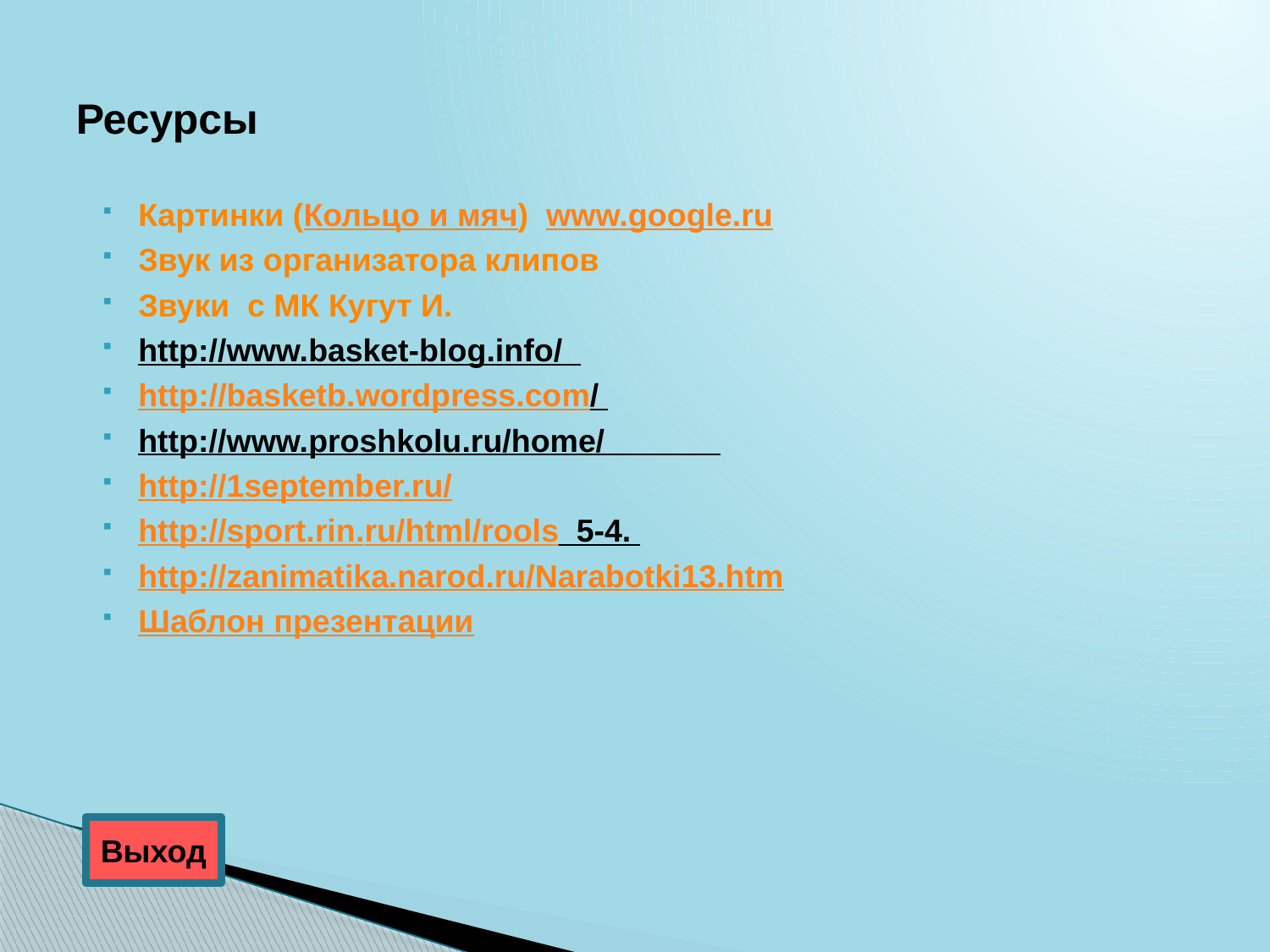

# Ресурсы
Картинки (Кольцо и мяч)  www.google.ru
Звук из организатора клипов
Звуки  с МК Кугут И.
http://www.basket-blog.info/
http://basketb.wordpress.com/
http://www.proshkolu.ru/home/
http://1september.ru/
http://sport.rin.ru/html/rools_5-4.
http://zanimatika.narod.ru/Narabotki13.htm
Шаблон презентации

Выход